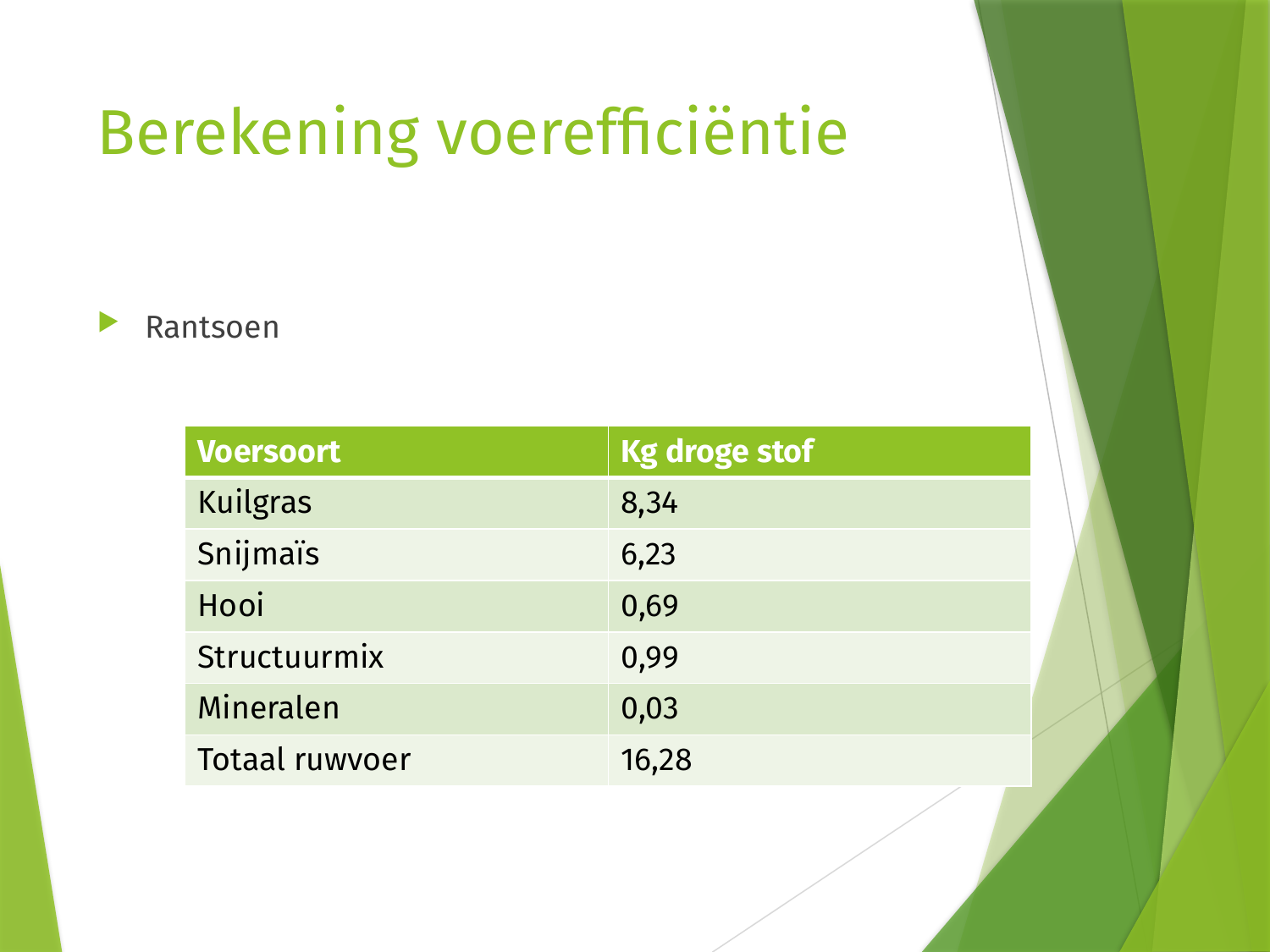

# Berekening voerefficiëntie
Rantsoen

| Voersoort | Kg droge stof |
| --- | --- |
| Kuilgras | 8,34 |
| Snijmaïs | 6,23 |
| Hooi | 0,69 |
| Structuurmix | 0,99 |
| Mineralen | 0,03 |
| Totaal ruwvoer | 16,28 |